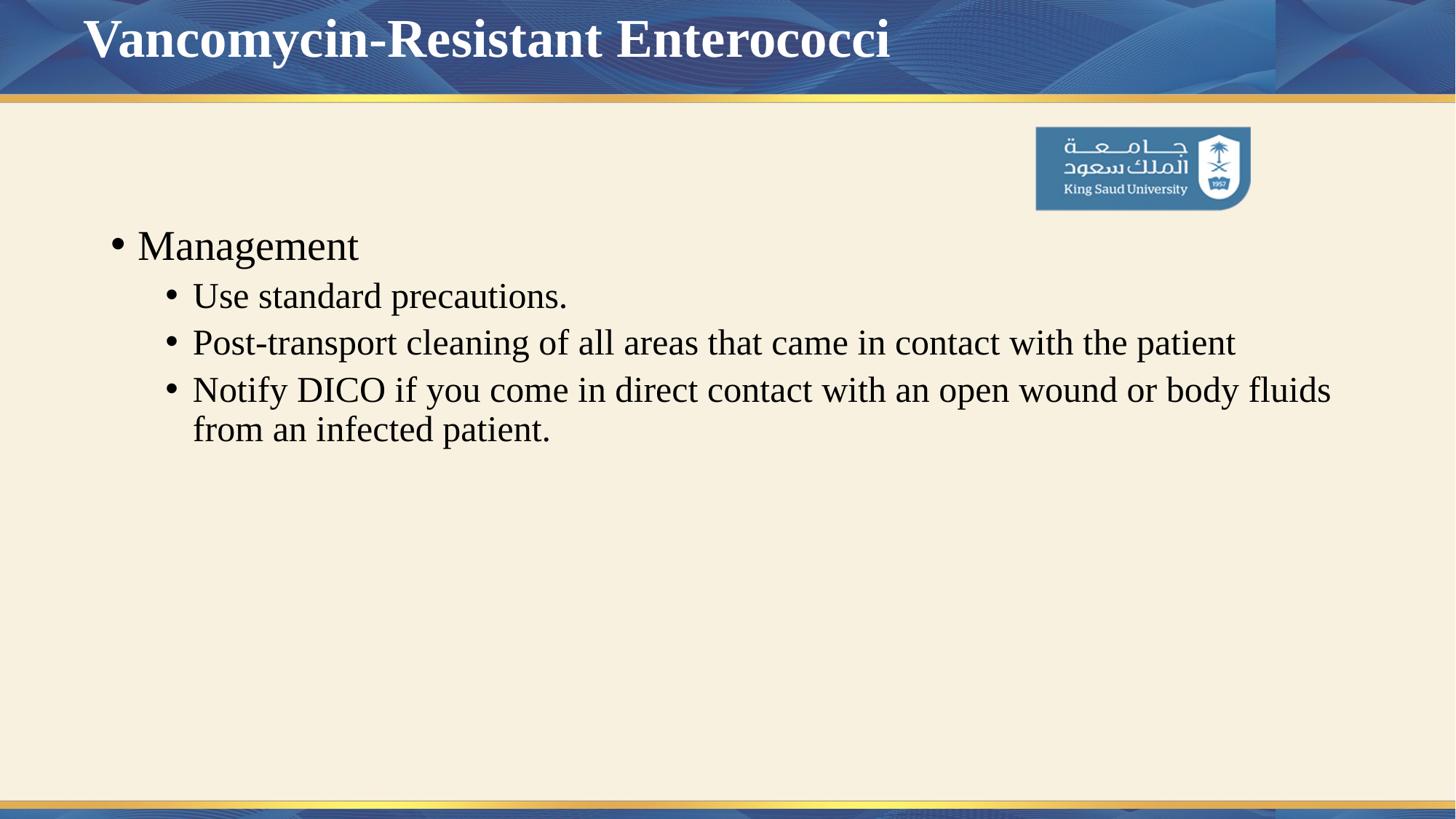

# Vancomycin-Resistant Enterococci
Management
Use standard precautions.
Post-transport cleaning of all areas that came in contact with the patient
Notify DICO if you come in direct contact with an open wound or body fluids from an infected patient.